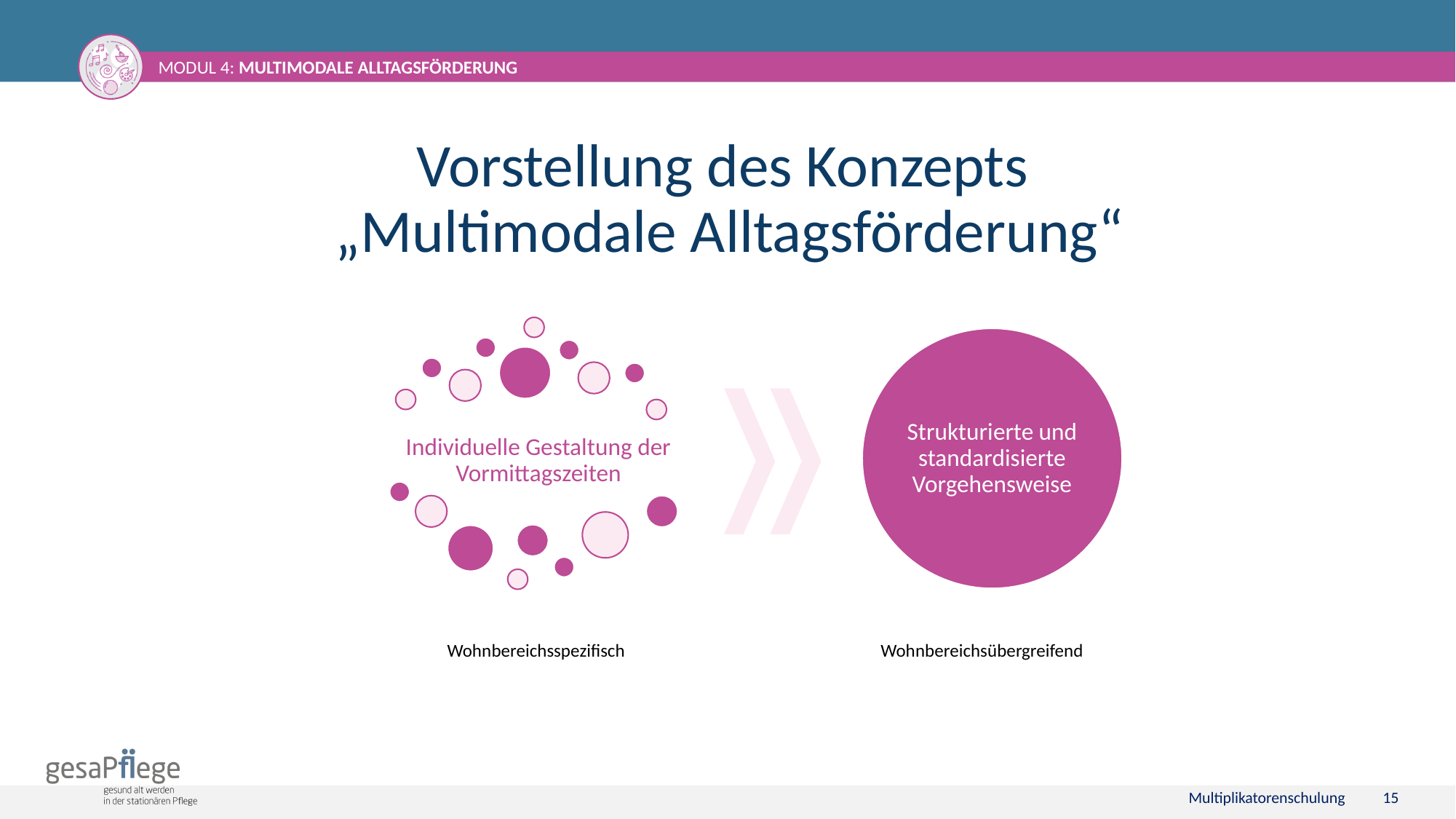

# Vorstellung des Konzepts „Multimodale Alltagsförderung“
Individuelle Gestaltung der Vormittagszeiten
Wohnbereichsspezifisch
Strukturierte und standardisierte Vorgehensweise
Wohnbereichsübergreifend
Multiplikatorenschulung
15